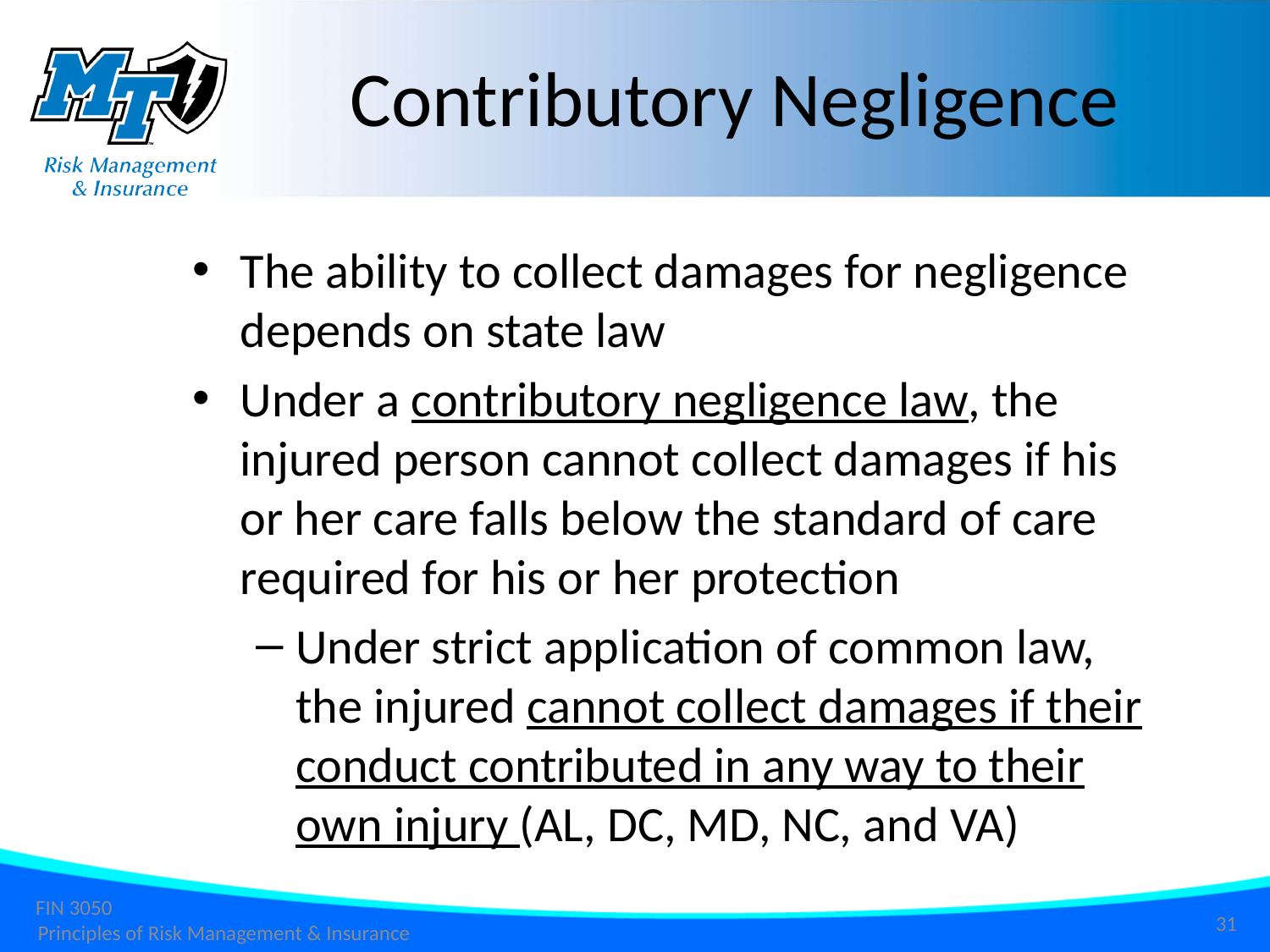

Contributory Negligence
The ability to collect damages for negligence depends on state law
Under a contributory negligence law, the injured person cannot collect damages if his or her care falls below the standard of care required for his or her protection
Under strict application of common law, the injured cannot collect damages if their conduct contributed in any way to their own injury (AL, DC, MD, NC, and VA)

31